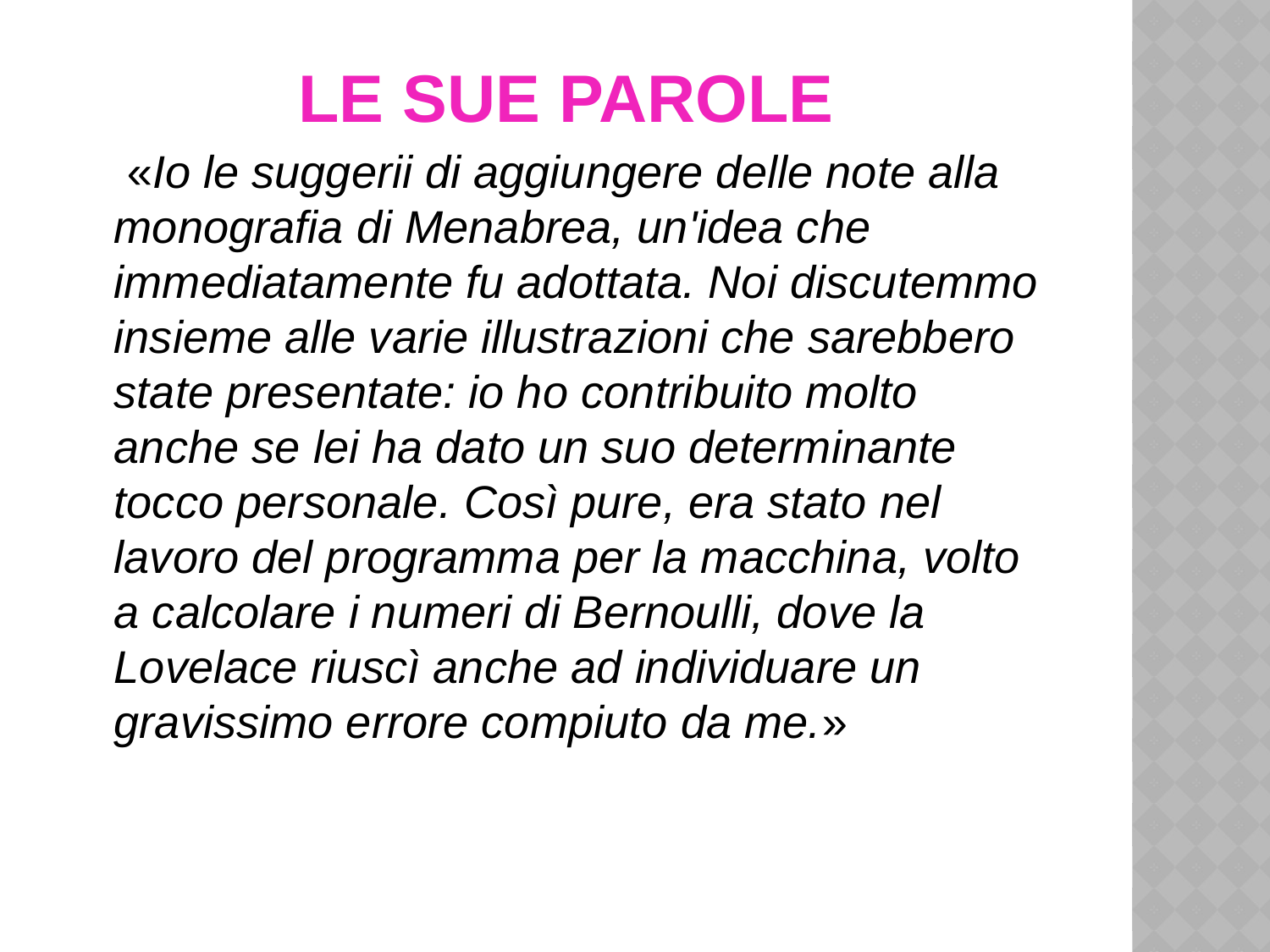

# Le sue parole
    «Io le suggerii di aggiungere delle note alla monografia di Menabrea, un'idea che immediatamente fu adottata. Noi discutemmo insieme alle varie illustrazioni che sarebbero state presentate: io ho contribuito molto anche se lei ha dato un suo determinante tocco personale. Così pure, era stato nel lavoro del programma per la macchina, volto a calcolare i numeri di Bernoulli, dove la Lovelace riuscì anche ad individuare un gravissimo errore compiuto da me.»